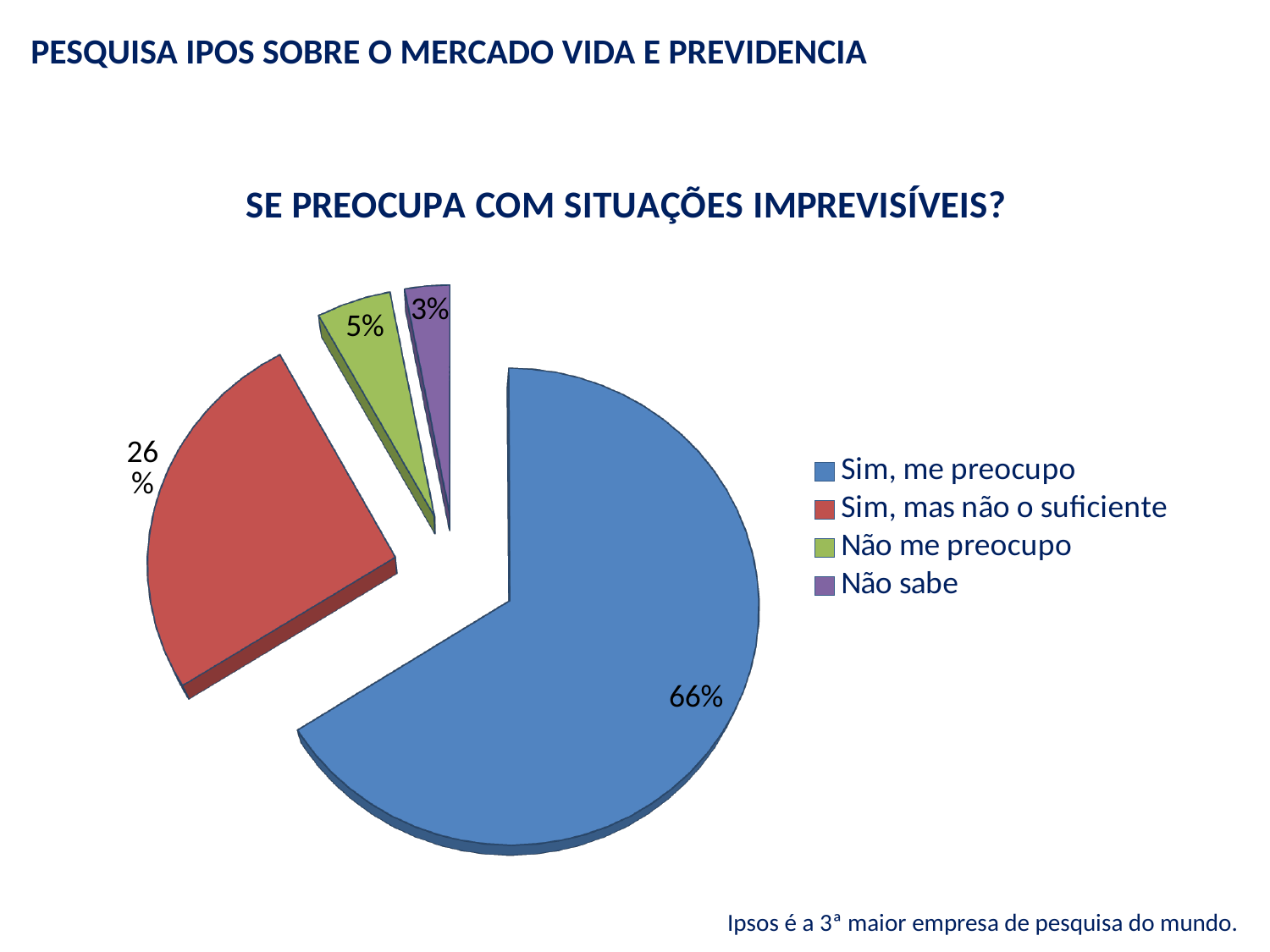

PESQUISA IPOS SOBRE O MERCADO VIDA E PREVIDENCIA

[unsupported chart]

Ipsos é a 3ª maior empresa de pesquisa do mundo.